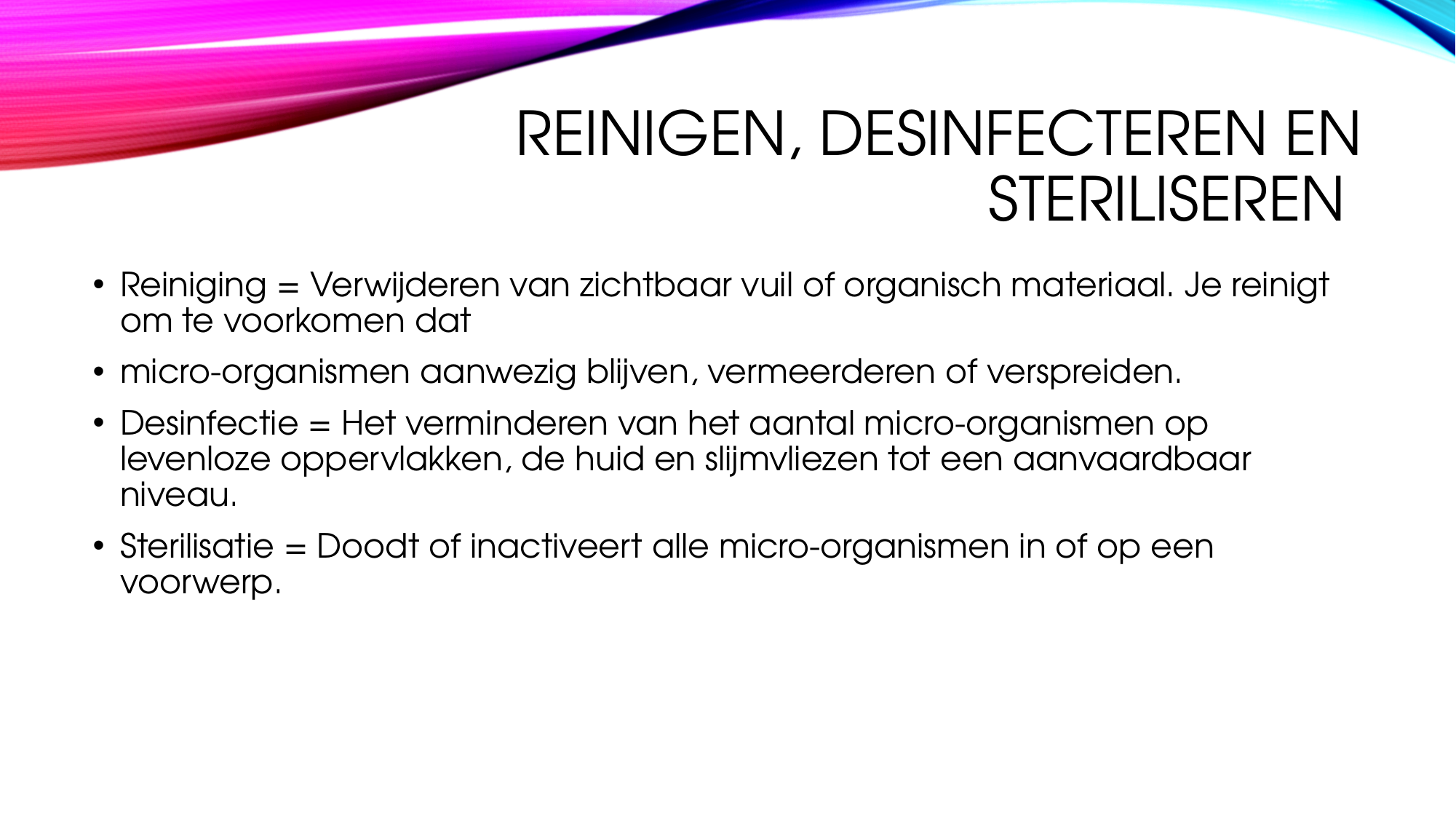

# Reinigen, desinfecteren en steriliseren
Reiniging = Verwijderen van zichtbaar vuil of organisch materiaal. Je reinigt om te voorkomen dat
micro-organismen aanwezig blijven, vermeerderen of verspreiden.
Desinfectie = Het verminderen van het aantal micro-organismen op levenloze oppervlakken, de huid en slijmvliezen tot een aanvaardbaar niveau.
Sterilisatie = Doodt of inactiveert alle micro-organismen in of op een voorwerp.